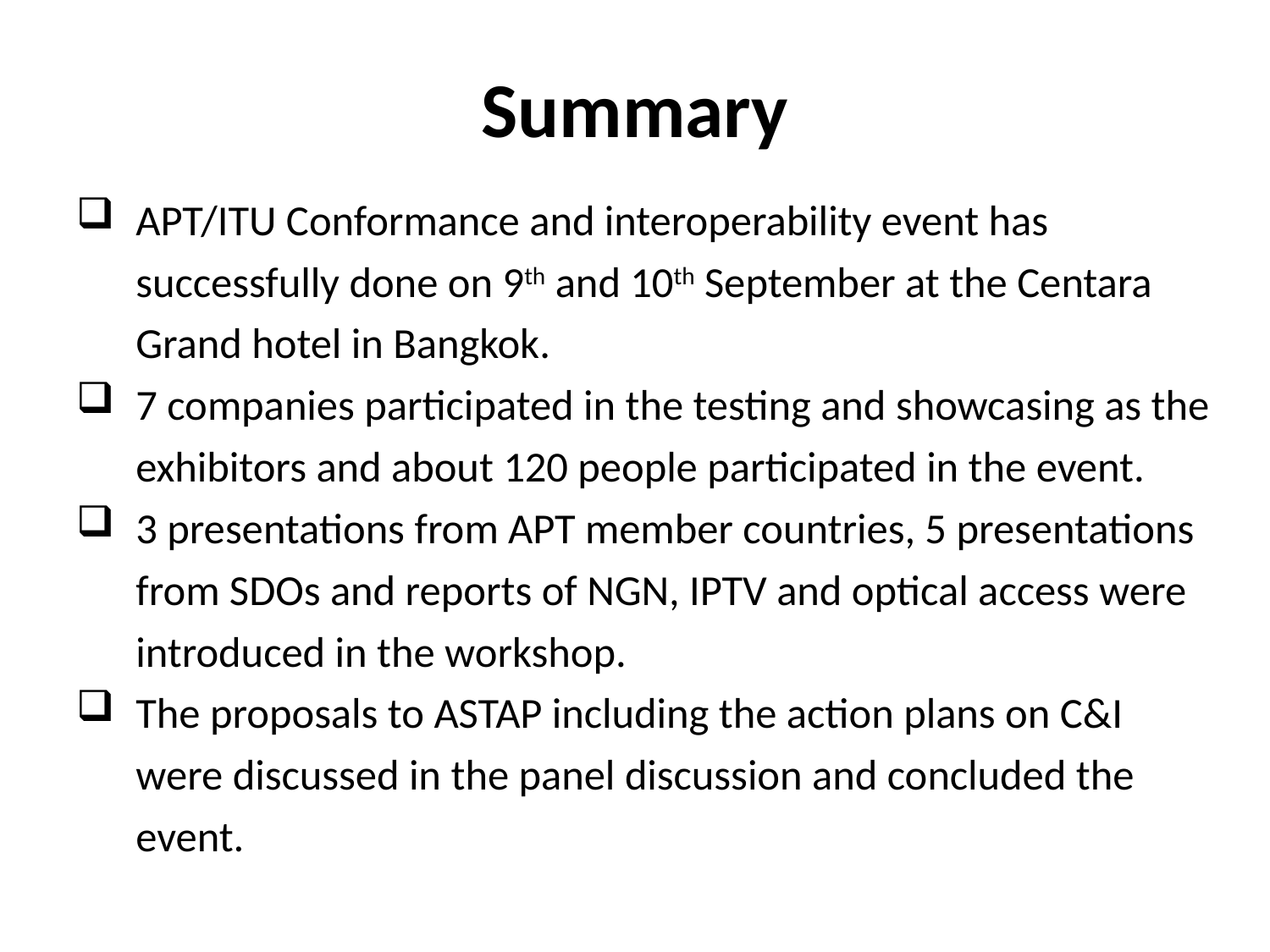

# Summary
APT/ITU Conformance and interoperability event has successfully done on 9th and 10th September at the Centara Grand hotel in Bangkok.
7 companies participated in the testing and showcasing as the exhibitors and about 120 people participated in the event.
3 presentations from APT member countries, 5 presentations from SDOs and reports of NGN, IPTV and optical access were introduced in the workshop.
The proposals to ASTAP including the action plans on C&I were discussed in the panel discussion and concluded the event.